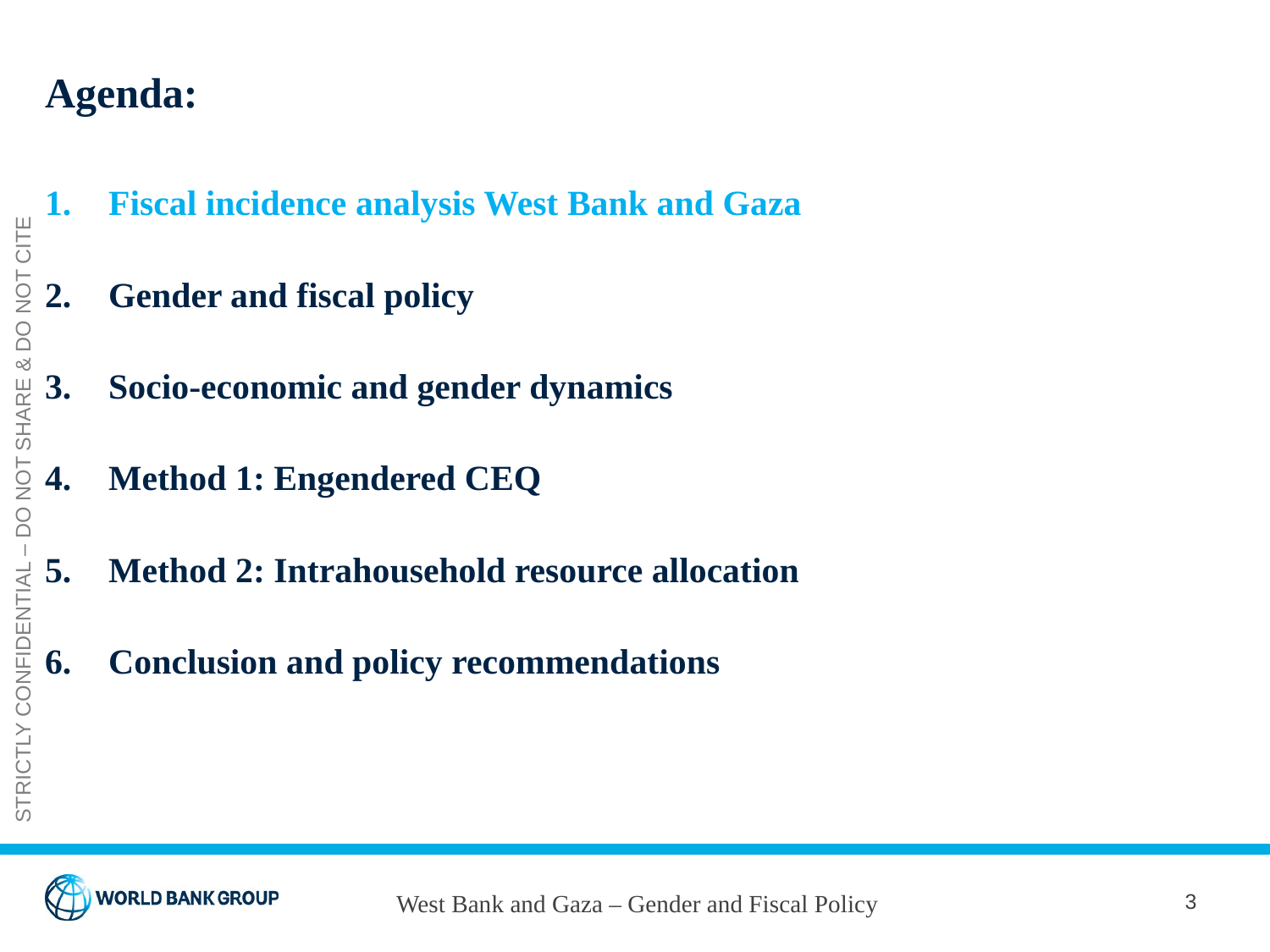

# Agenda:
Fiscal incidence analysis West Bank and Gaza
Gender and fiscal policy
Socio-economic and gender dynamics
Method 1: Engendered CEQ
Method 2: Intrahousehold resource allocation
Conclusion and policy recommendations
STRICTLY CONFIDENTIAL – DO NOT SHARE & DO NOT CITE

West Bank and Gaza – Gender and Fiscal Policy
3